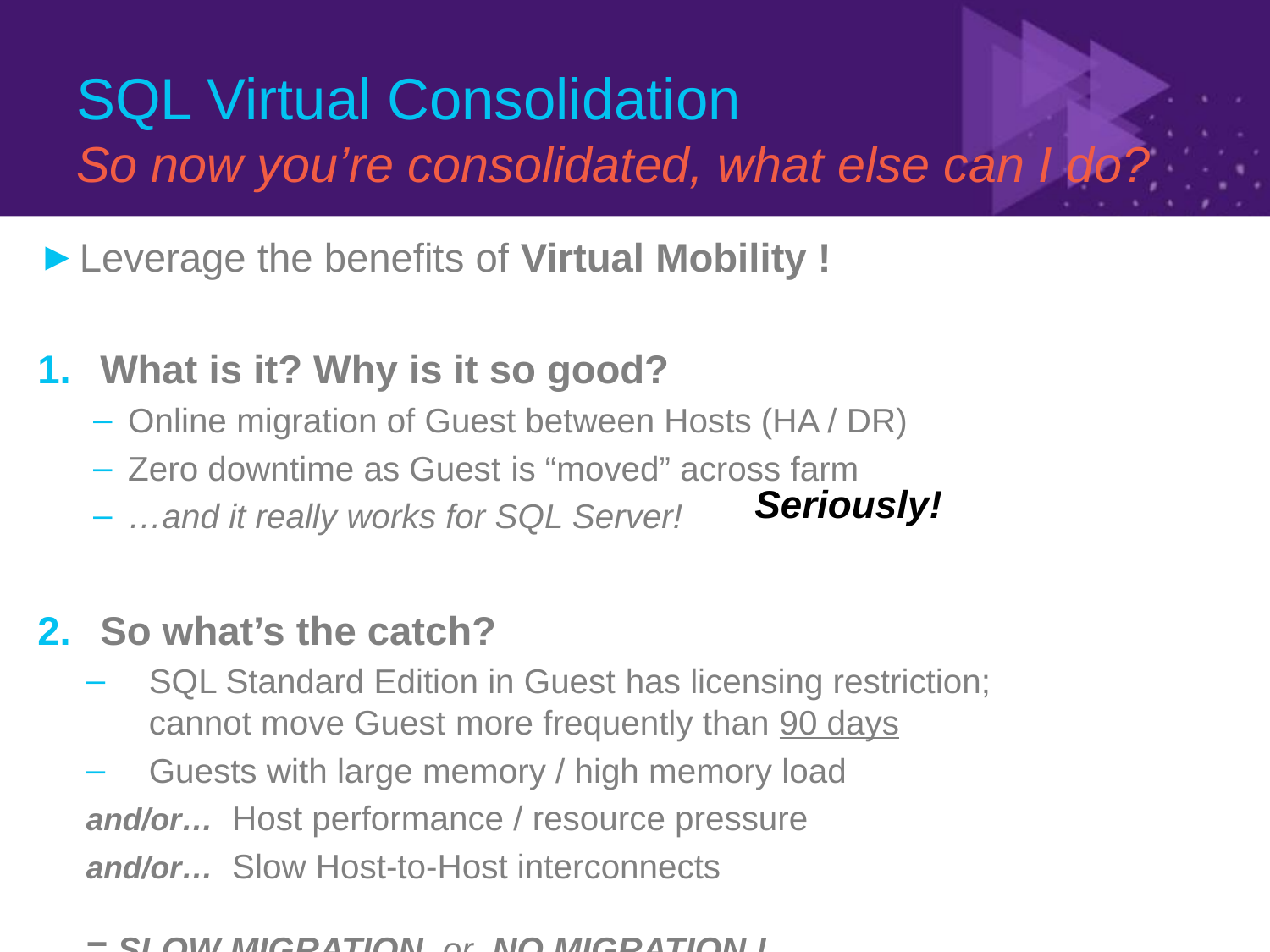

# SQL Virtual Consolidation So now you’re consolidated, what else can I do?
Leverage the benefits of Virtual Mobility !

What is it? Why is it so good?
Online migration of Guest between Hosts (HA / DR)
Zero downtime as Guest is “moved” across farm
…and it really works for SQL Server!

So what’s the catch?
SQL Standard Edition in Guest has licensing restriction;
cannot move Guest more frequently than 90 days
Guests with large memory / high memory load
	and/or…  Host performance / resource pressure
	and/or…  Slow Host-to-Host interconnects
	= SLOW MIGRATION  or  NO MIGRATION !
Seriously!